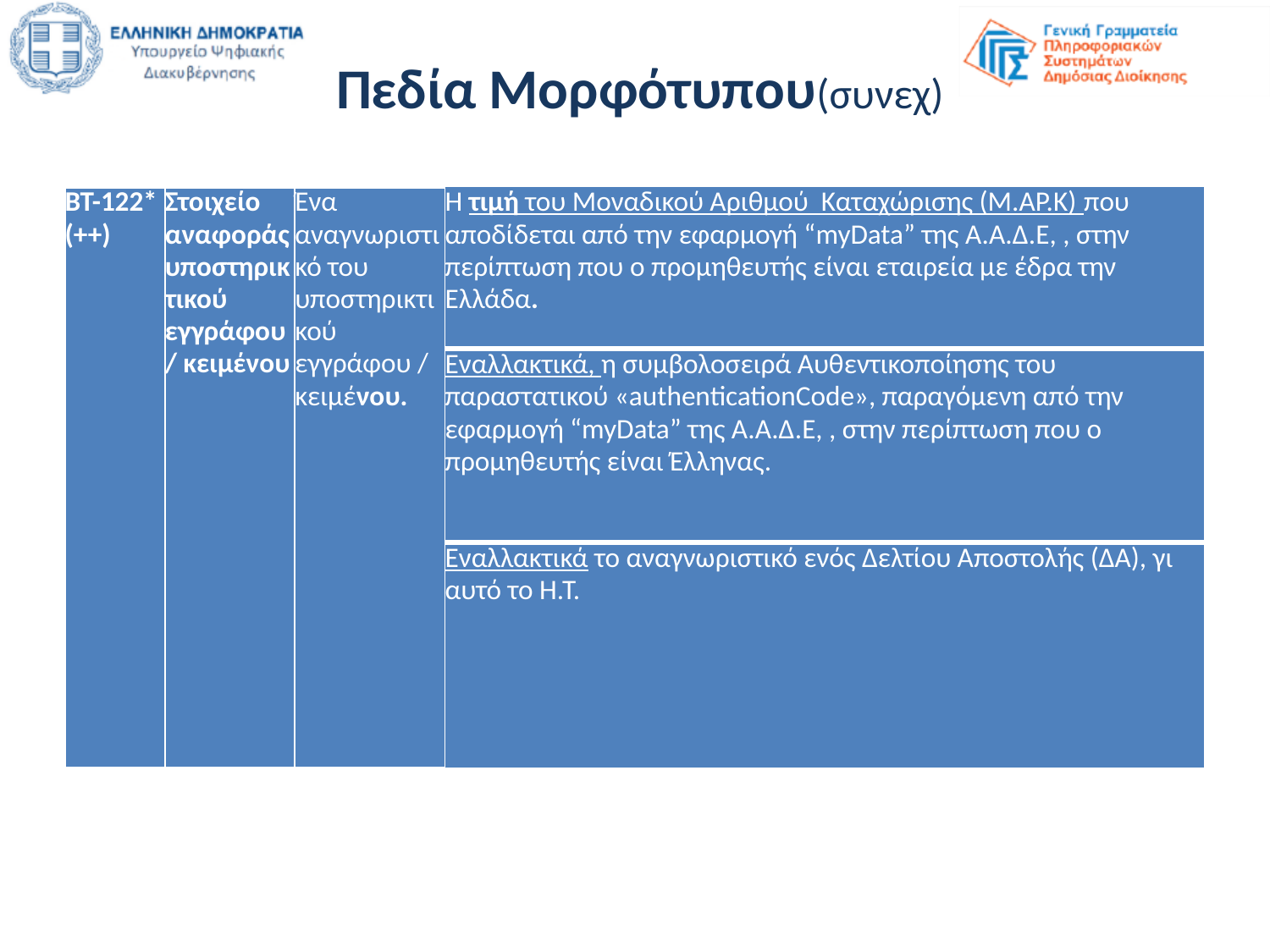

Πεδία Μορφότυπου(συνεχ)
| BT-122\* (++) | Στοιχείο αναφοράς υποστηρικτικού εγγράφου / κειμένου | Ένα αναγνωριστικό του υποστηρικτικού εγγράφου / κειμένου. | H τιμή του Μοναδικού Αριθμού Καταχώρισης (Μ.ΑΡ.Κ) που αποδίδεται από την εφαρμογή “myData” της Α.Α.Δ.Ε, , στην περίπτωση που ο προμηθευτής είναι εταιρεία με έδρα την Ελλάδα. |
| --- | --- | --- | --- |
|  |  |  | Εναλλακτικά, η συμβολοσειρά Αυθεντικοποίησης του παραστατικού «authenticationCode», παραγόμενη από την εφαρμογή “myData” της Α.Α.Δ.Ε, , στην περίπτωση που ο προμηθευτής είναι Έλληνας. |
|  |  |  | Εναλλακτικά το αναγνωριστικό ενός Δελτίου Αποστολής (ΔΑ), γι αυτό το Η.Τ. |